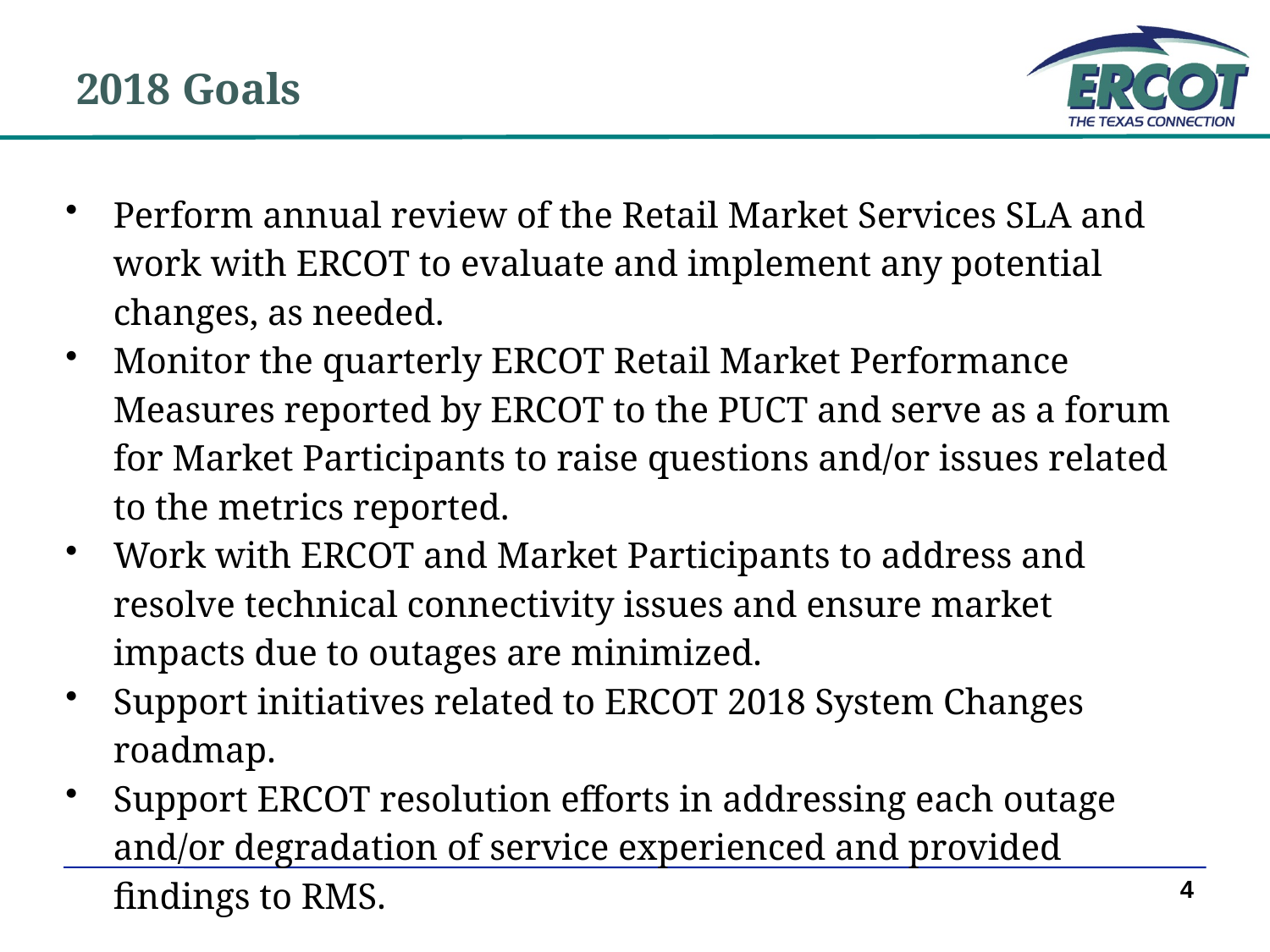

# 2018 Goals
Perform annual review of the Retail Market Services SLA and work with ERCOT to evaluate and implement any potential changes, as needed.
Monitor the quarterly ERCOT Retail Market Performance Measures reported by ERCOT to the PUCT and serve as a forum for Market Participants to raise questions and/or issues related to the metrics reported.
Work with ERCOT and Market Participants to address and resolve technical connectivity issues and ensure market impacts due to outages are minimized.
Support initiatives related to ERCOT 2018 System Changes roadmap.
Support ERCOT resolution efforts in addressing each outage and/or degradation of service experienced and provided findings to RMS.

4